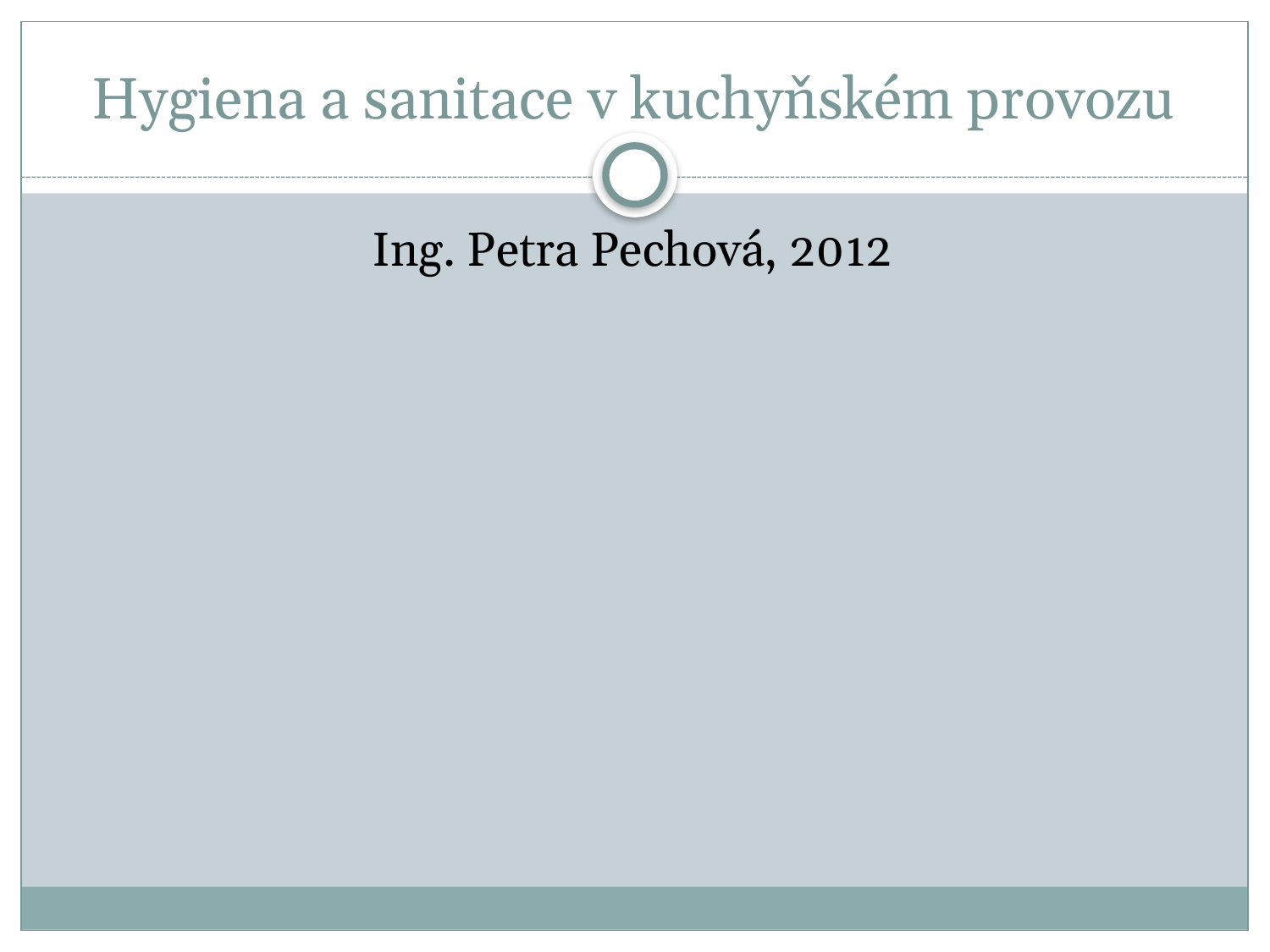

# Hygiena a sanitace v kuchyňském provozu
Ing. Petra Pechová, 2012